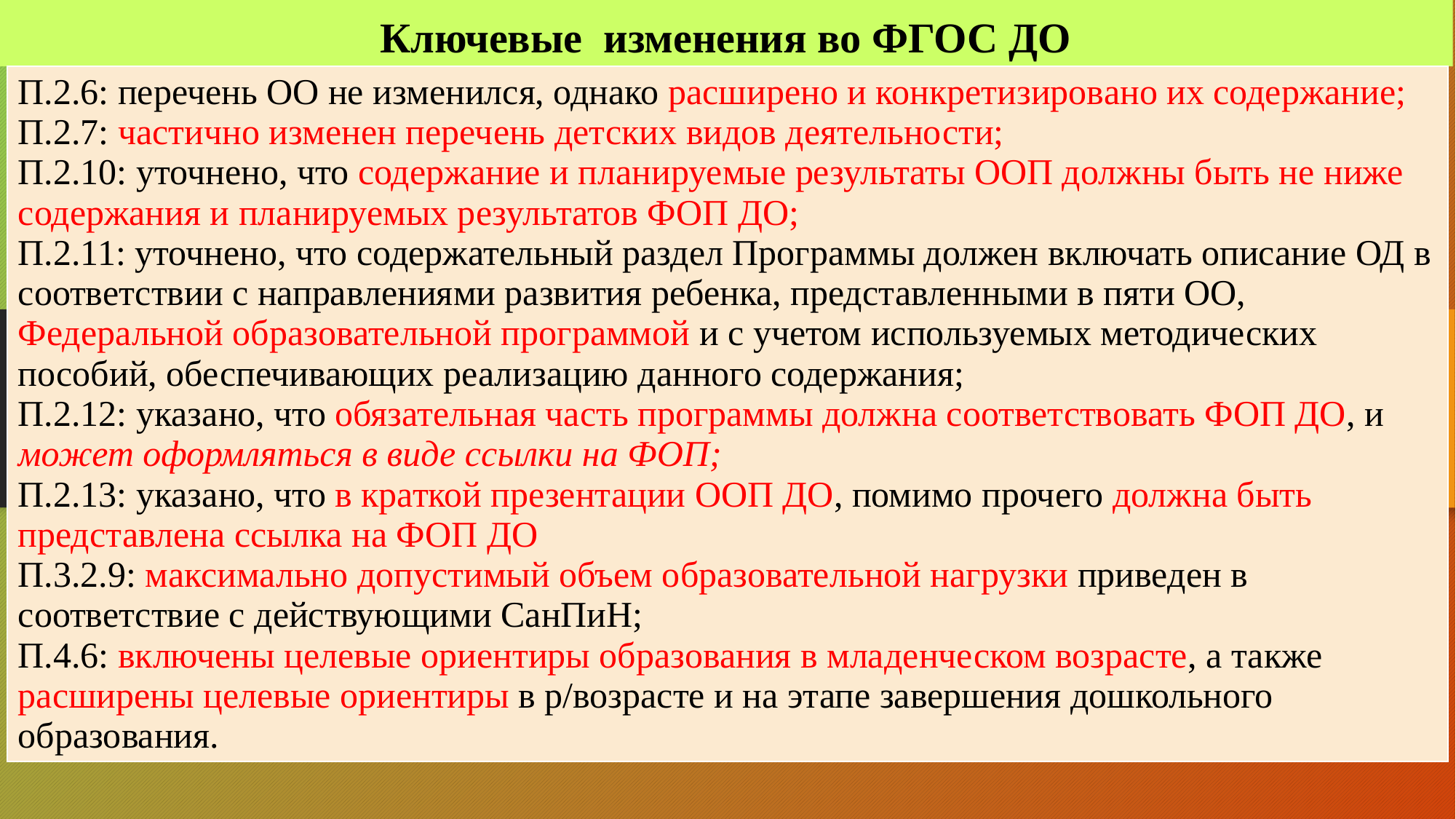

# Ключевые  изменения во ФГОС ДО
| П.2.6: перечень ОО не изменился, однако расширено и конкретизировано их содержание; П.2.7: частично изменен перечень детских видов деятельности; П.2.10: уточнено, что содержание и планируемые результаты ООП должны быть не ниже содержания и планируемых результатов ФОП ДО; П.2.11: уточнено, что содержательный раздел Программы должен включать описание ОД в соответствии с направлениями развития ребенка, представленными в пяти ОО, Федеральной образовательной программой и с учетом используемых методических пособий, обеспечивающих реализацию данного содержания; П.2.12: указано, что обязательная часть программы должна соответствовать ФОП ДО, и может оформляться в виде ссылки на ФОП; П.2.13: указано, что в краткой презентации ООП ДО, помимо прочего должна быть представлена ссылка на ФОП ДО П.3.2.9: максимально допустимый объем образовательной нагрузки приведен в соответствие с действующими СанПиН; П.4.6: включены целевые ориентиры образования в младенческом возрасте, а также расширены целевые ориентиры в р/возрасте и на этапе завершения дошкольного образования. |
| --- |